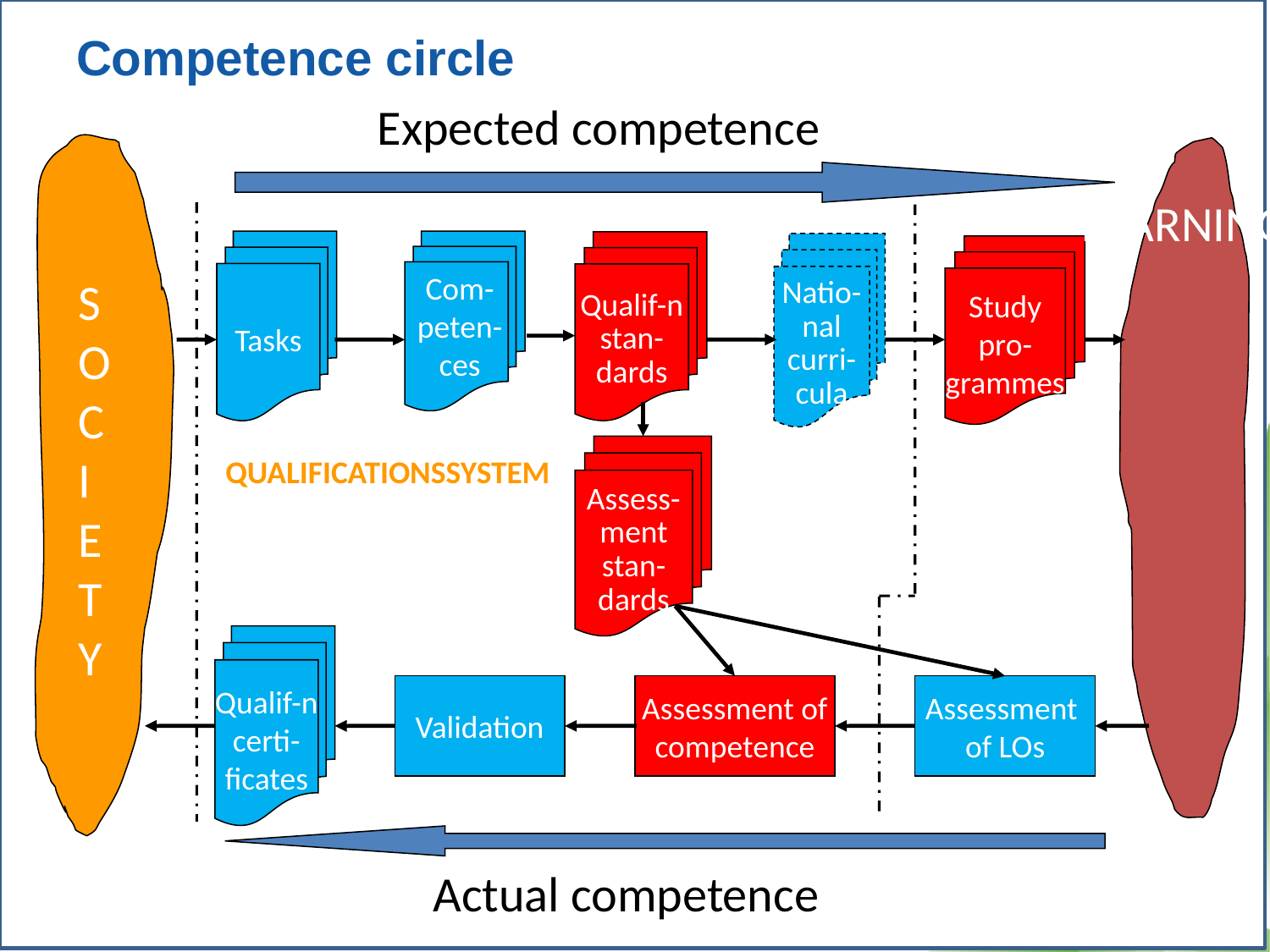

Competence circle
Expected competence

LEARNING

Tasks

Qualif-n
stan-
dards
Natio-
nal
curri-
cula
Study
pro-
grammes
Com-
peten-
ces
SOCIETY

Assess-
ment
stan-
dards
QUALIFICATIONSSYSTEM

Qualif-n
certi-
ficates
Validation
Assessment of
competence
Assessment
of LOs

Actual competence